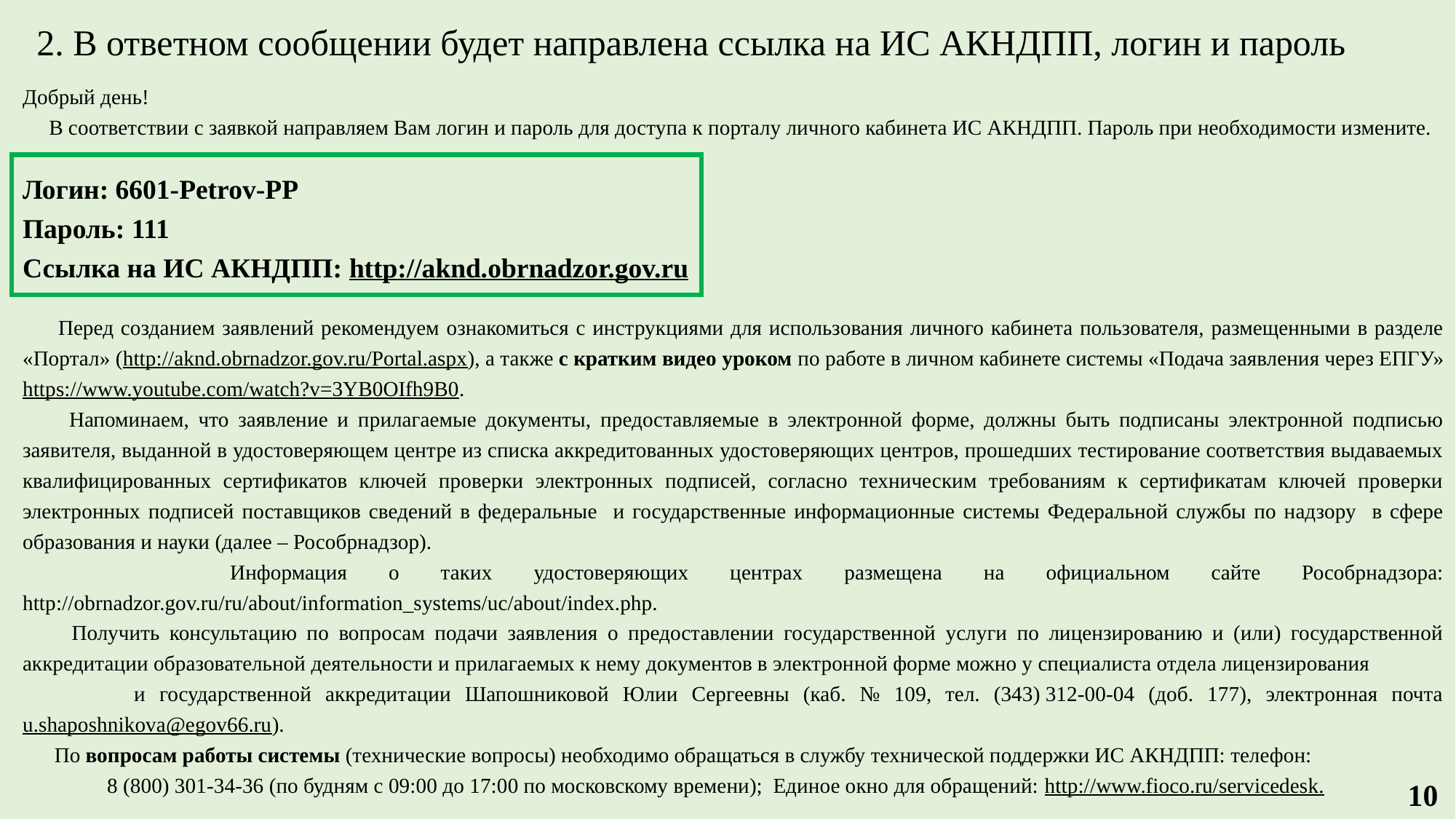

# 2. В ответном сообщении будет направлена ссылка на ИС АКНДПП, логин и пароль
Добрый день!
     В соответствии с заявкой направляем Вам логин и пароль для доступа к порталу личного кабинета ИС АКНДПП. Пароль при необходимости измените.

Логин: 6601-Petrov-PP
Пароль: 111
Ссылка на ИС АКНДПП: http://aknd.obrnadzor.gov.ru

     Перед созданием заявлений рекомендуем ознакомиться с инструкциями для использования личного кабинета пользователя, размещенными в разделе «Портал» (http://aknd.obrnadzor.gov.ru/Portal.aspx), а также с кратким видео уроком по работе в личном кабинете системы «Подача заявления через ЕПГУ» https://www.youtube.com/watch?v=3YB0OIfh9B0.
     Напоминаем, что заявление и прилагаемые документы, предоставляемые в электронной форме, должны быть подписаны электронной подписью заявителя, выданной в удостоверяющем центре из списка аккредитованных удостоверяющих центров, прошедших тестирование соответствия выдаваемых квалифицированных сертификатов ключей проверки электронных подписей, согласно техническим требованиям к сертификатам ключей проверки электронных подписей поставщиков сведений в федеральные  и государственные информационные системы Федеральной службы по надзору  в сфере образования и науки (далее – Рособрнадзор).
     Информация о таких удостоверяющих центрах размещена на официальном сайте Рособрнадзора: http://obrnadzor.gov.ru/ru/about/information_systems/uc/about/index.php.
     Получить консультацию по вопросам подачи заявления о предоставлении государственной услуги по лицензированию и (или) государственной аккредитации образовательной деятельности и прилагаемых к нему документов в электронной форме можно у специалиста отдела лицензирования                       и государственной аккредитации Шапошниковой Юлии Сергеевны (каб. № 109, тел. (343) 312-00-04 (доб. 177), электронная почта u.shaposhnikova@egov66.ru).
      По вопросам работы системы (технические вопросы) необходимо обращаться в службу технической поддержки ИС АКНДПП: телефон:                                          8 (800) 301-34-36 (по будням с 09:00 до 17:00 по московскому времени);  Единое окно для обращений: http://www.fioco.ru/servicedesk.

10